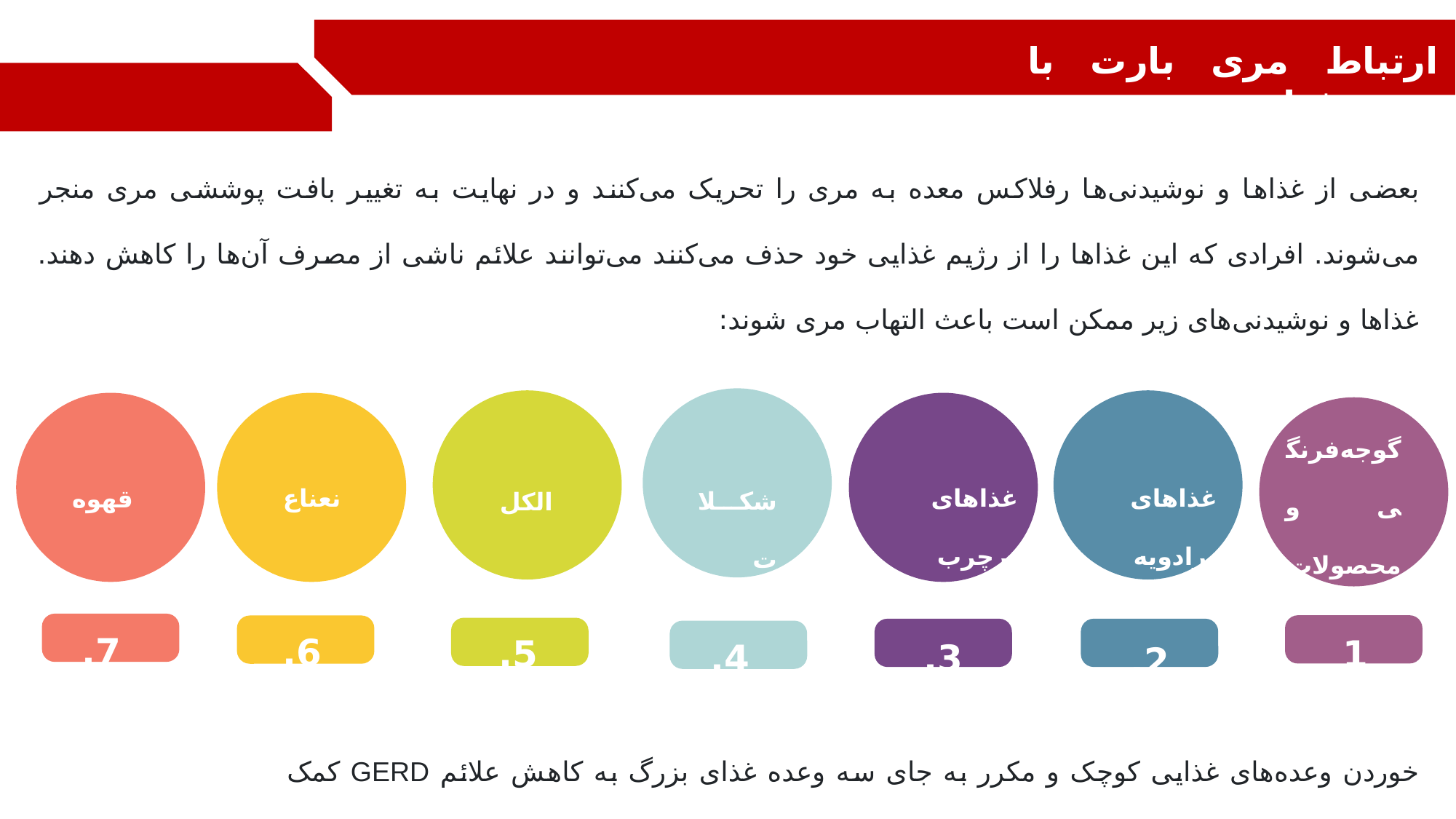

ارتباط مری بارت با رژیم غذایی
بعضی از غذاها و نوشیدنی‌ها رفلاکس معده به مری را تحریک می‌کنند و در نهایت به تغییر بافت پوششی مری منجر می‌شوند. افرادی که این غذاها را از رژیم غذایی خود حذف می‌کنند می‌توانند علائم ناشی از مصرف آن‌ها را کاهش دهند. غذاها و نوشیدنی‌های زیر ممکن است باعث التهاب مری شوند:

گوجه‌فرنگی و محصولات حاوی آن
نعناع
غذاهای پرچرب
غذاهای پرادویه
قهوه
شکلات
الکل
7.
6.
5.
1.
3.
4.
2.

خوردن وعده‌های غذایی کوچک و مکرر به جای سه وعده غذای بزرگ به کاهش علائم GERD کمک می‌کند.